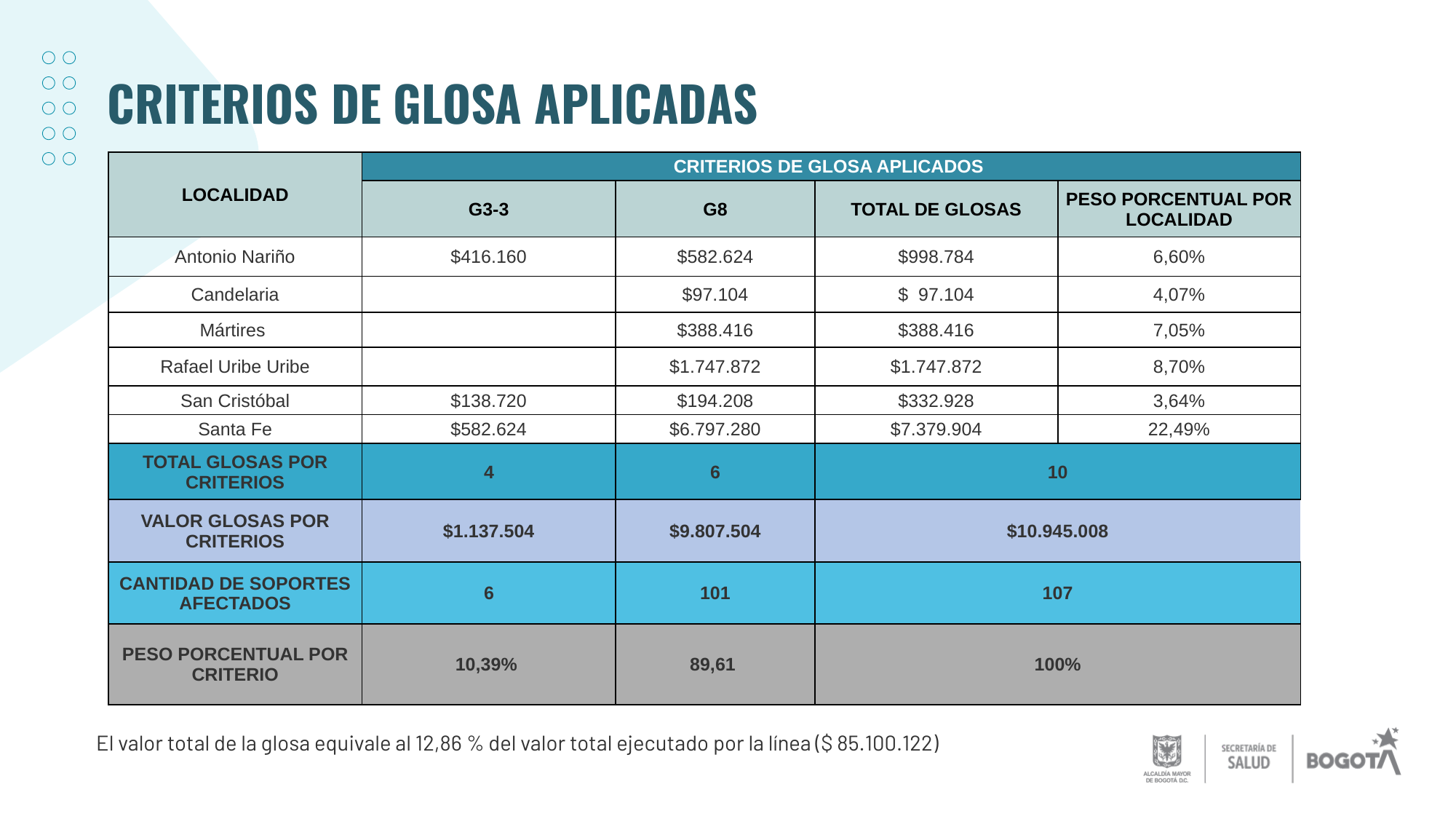

# CRITERIOS DE GLOSA APLICADAS
| LOCALIDAD | CRITERIOS DE GLOSA APLICADOS |  |  |  |
| --- | --- | --- | --- | --- |
|  | G3-3 | G8 | TOTAL DE GLOSAS | PESO PORCENTUAL POR LOCALIDAD |
| Antonio Nariño | $416.160 | $582.624 | $998.784 | 6,60% |
| Candelaria |  | $97.104 | $ 97.104 | 4,07% |
| Mártires |  | $388.416 | $388.416 | 7,05% |
| Rafael Uribe Uribe |  | $1.747.872 | $1.747.872 | 8,70% |
| San Cristóbal | $138.720 | $194.208 | $332.928 | 3,64% |
| Santa Fe | $582.624 | $6.797.280 | $7.379.904 | 22,49% |
| TOTAL GLOSAS POR CRITERIOS | 4 | 6 | 10 |  |
| VALOR GLOSAS POR CRITERIOS | $1.137.504 | $9.807.504 | $10.945.008 |  |
| CANTIDAD DE SOPORTES AFECTADOS | 6 | 101 | 107 |  |
| PESO PORCENTUAL POR CRITERIO | 10,39% | 89,61 | 100% |  |
El valor total de la glosa equivale al 12,86 % del valor total ejecutado por la línea ($ 85.100.122)